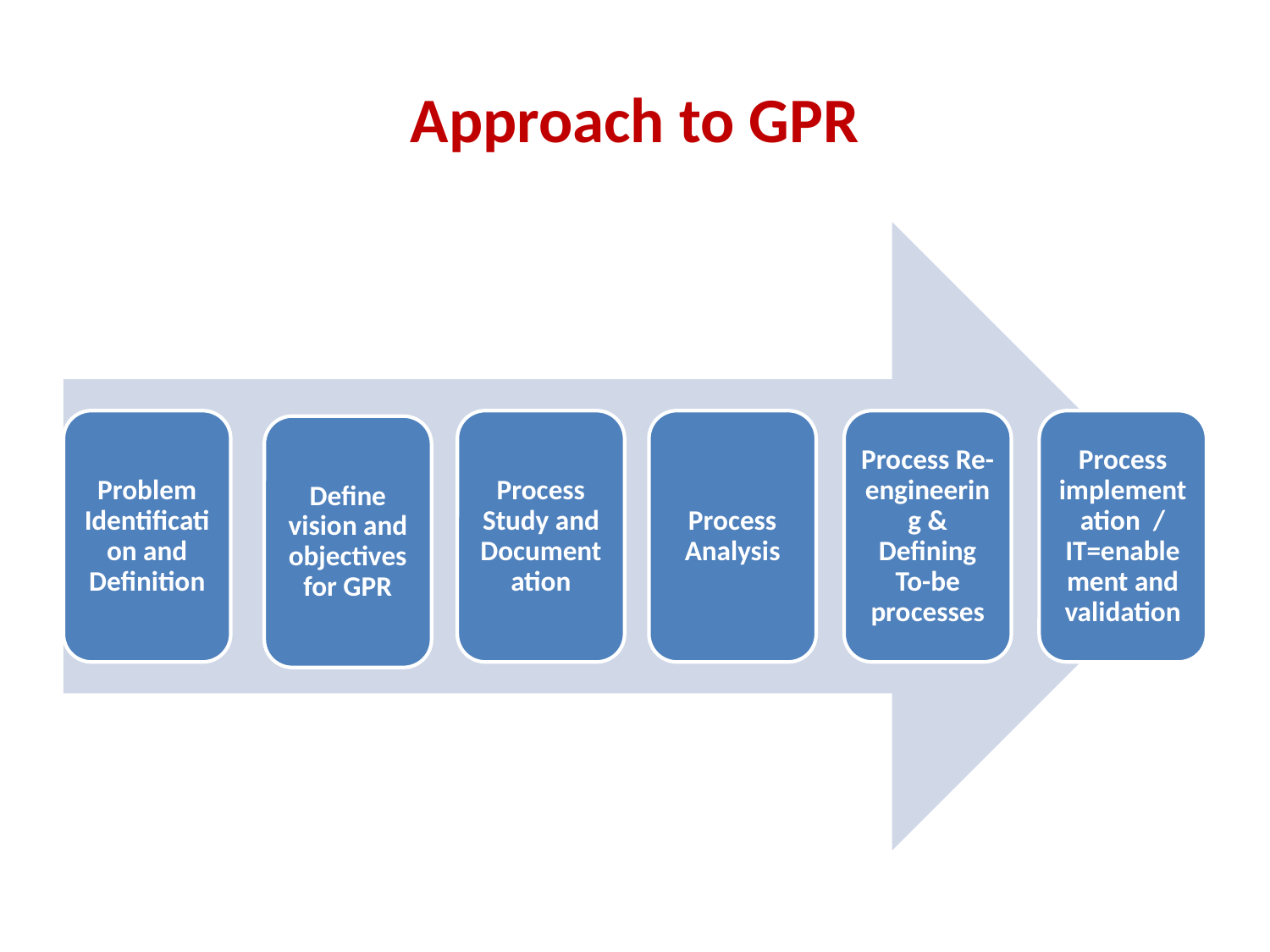

# Approach to GPR
Problem Identification and Definition
Define vision and objectives for GPR
Process Study and Documentation
Process Analysis
Process Re-engineering & Defining To-be processes
Process implementation  / IT=enablement and validation